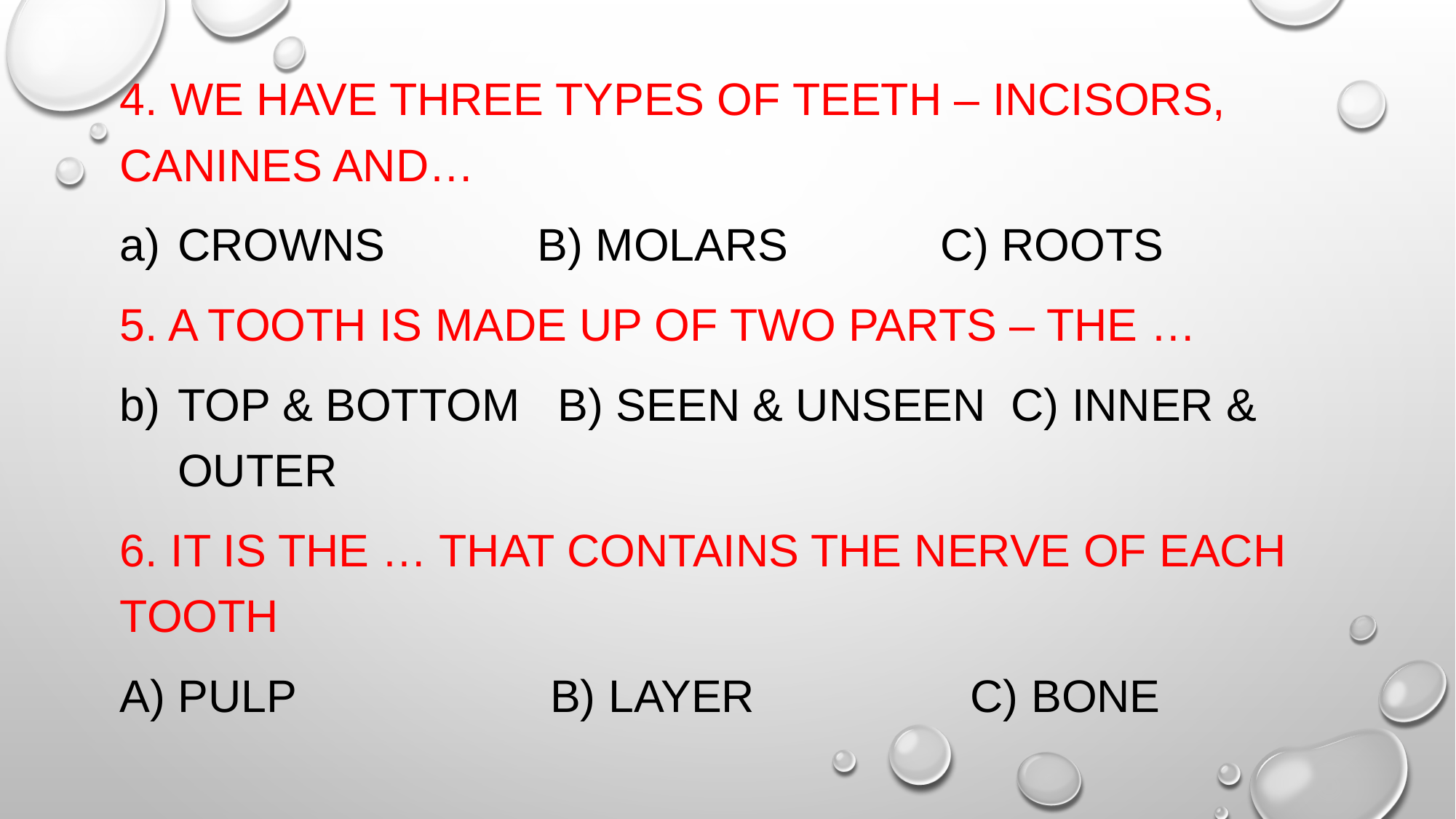

4. We have three types of teeth – incisors, canines and…
Crowns            b) molars            C) roots
5. A tooth is made up of two parts – the …
Top & bottom   b) seen & unseen  C) inner & outer
6. It is the … that contains the nerve of each tooth
a) Pulp                    b) layer                 c) bone